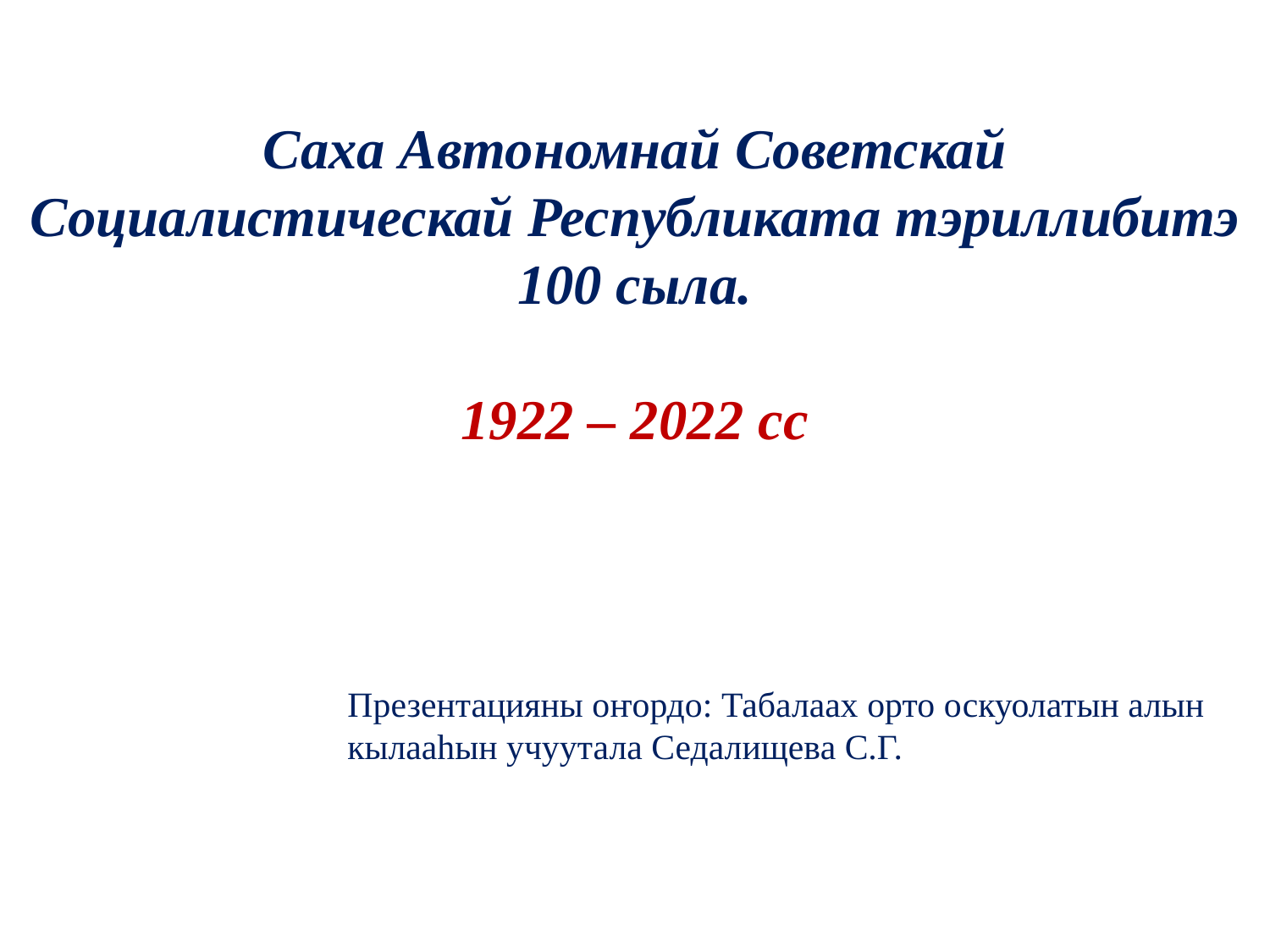

Саха Автономнай Советскай Социалистическай Республиката тэриллибитэ 100 сыла.

1922 – 2022 сс
Презентацияны оҥордо: Табалаах орто оскуолатын алын кылааһын учуутала Седалищева С.Г.